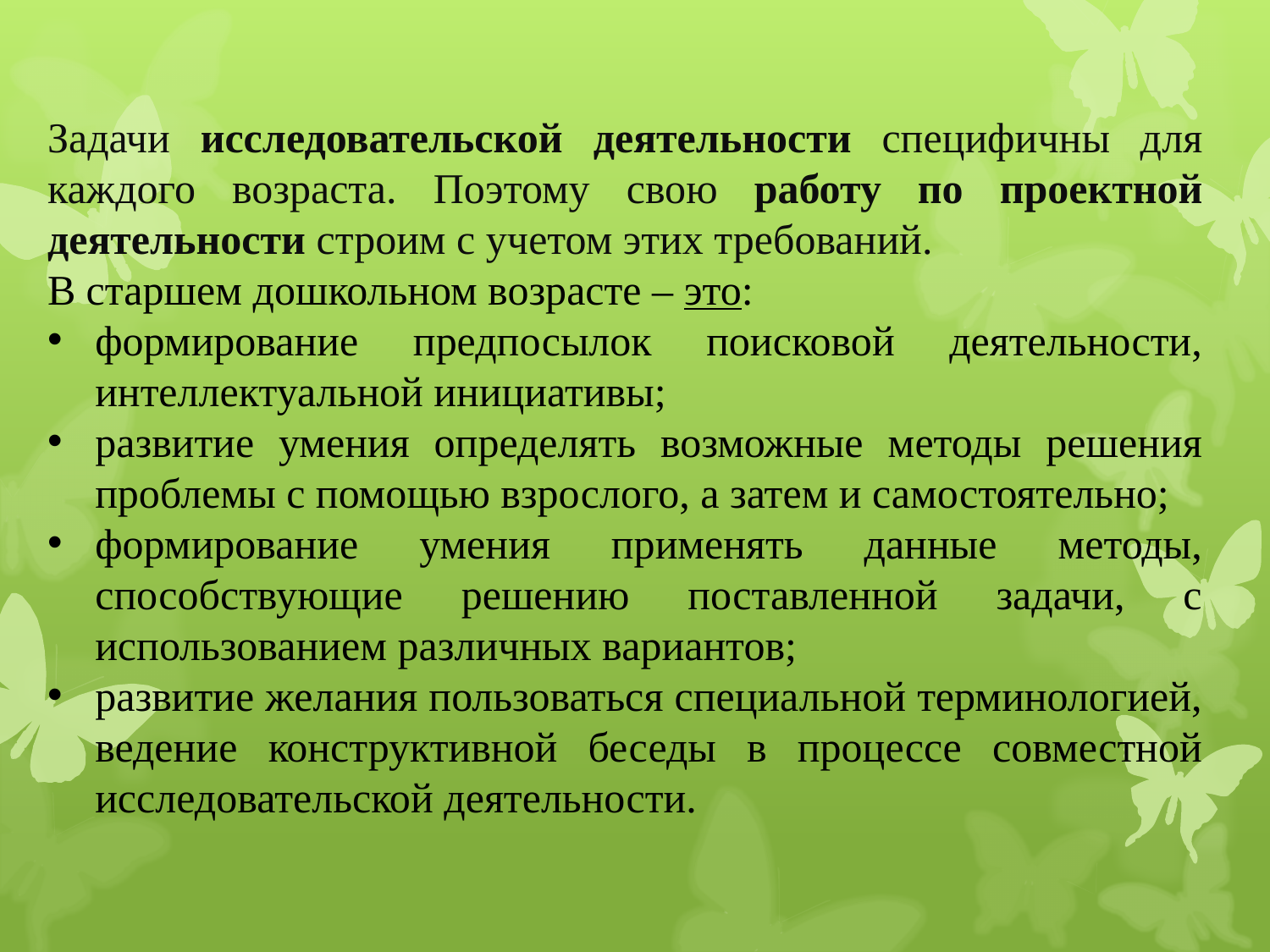

Задачи исследовательской деятельности специфичны для каждого возраста. Поэтому свою работу по проектной деятельности строим с учетом этих требований.
В старшем дошкольном возрасте – это:
формирование предпосылок поисковой деятельности, интеллектуальной инициативы;
развитие умения определять возможные методы решения проблемы с помощью взрослого, а затем и самостоятельно;
формирование умения применять данные методы, способствующие решению поставленной задачи, с использованием различных вариантов;
развитие желания пользоваться специальной терминологией, ведение конструктивной беседы в процессе совместной исследовательской деятельности.